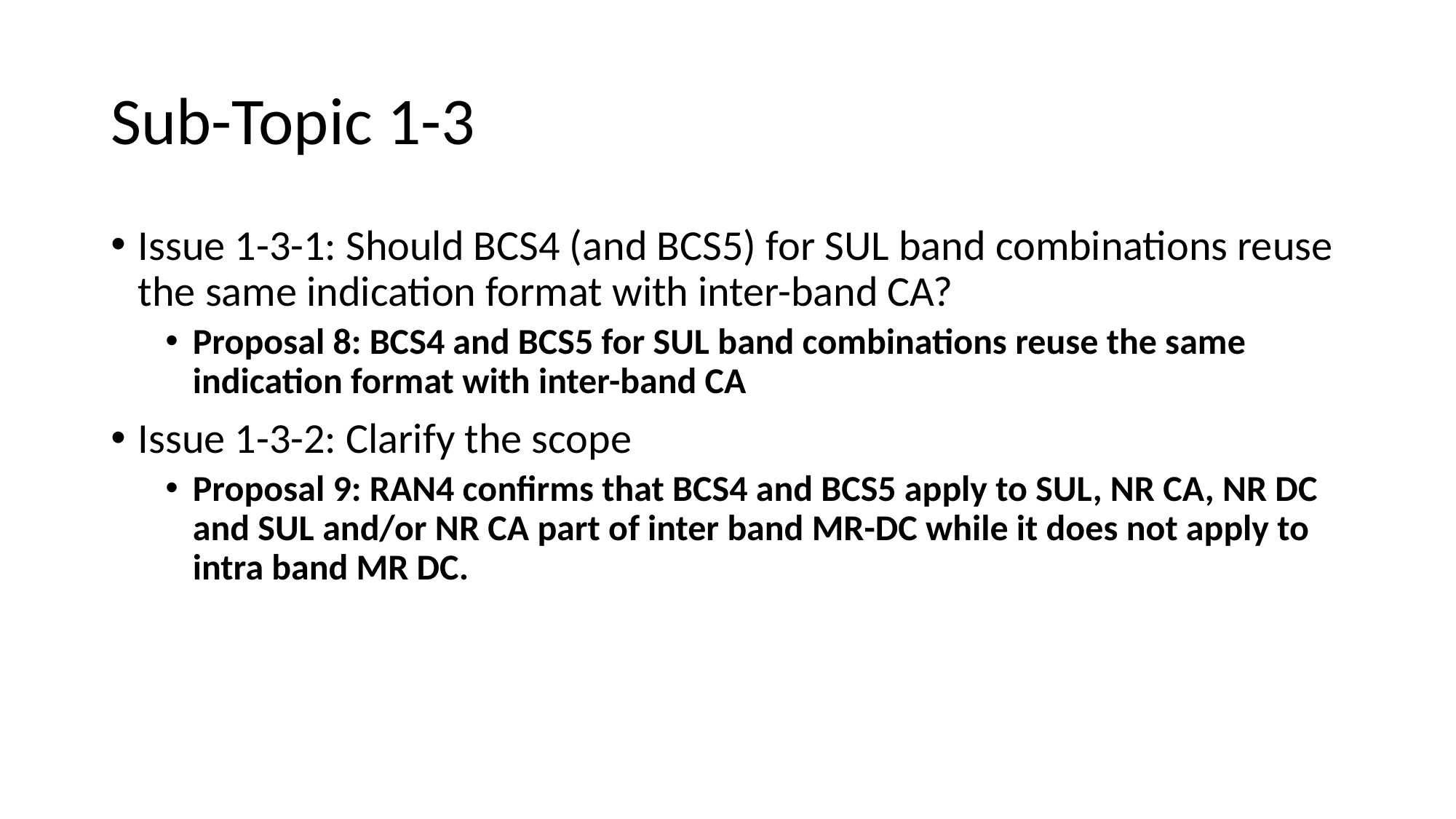

# Sub-Topic 1-3
Issue 1-3-1: Should BCS4 (and BCS5) for SUL band combinations reuse the same indication format with inter-band CA?
Proposal 8: BCS4 and BCS5 for SUL band combinations reuse the same indication format with inter-band CA
Issue 1-3-2: Clarify the scope
Proposal 9: RAN4 confirms that BCS4 and BCS5 apply to SUL, NR CA, NR DC and SUL and/or NR CA part of inter band MR-DC while it does not apply to intra band MR DC.